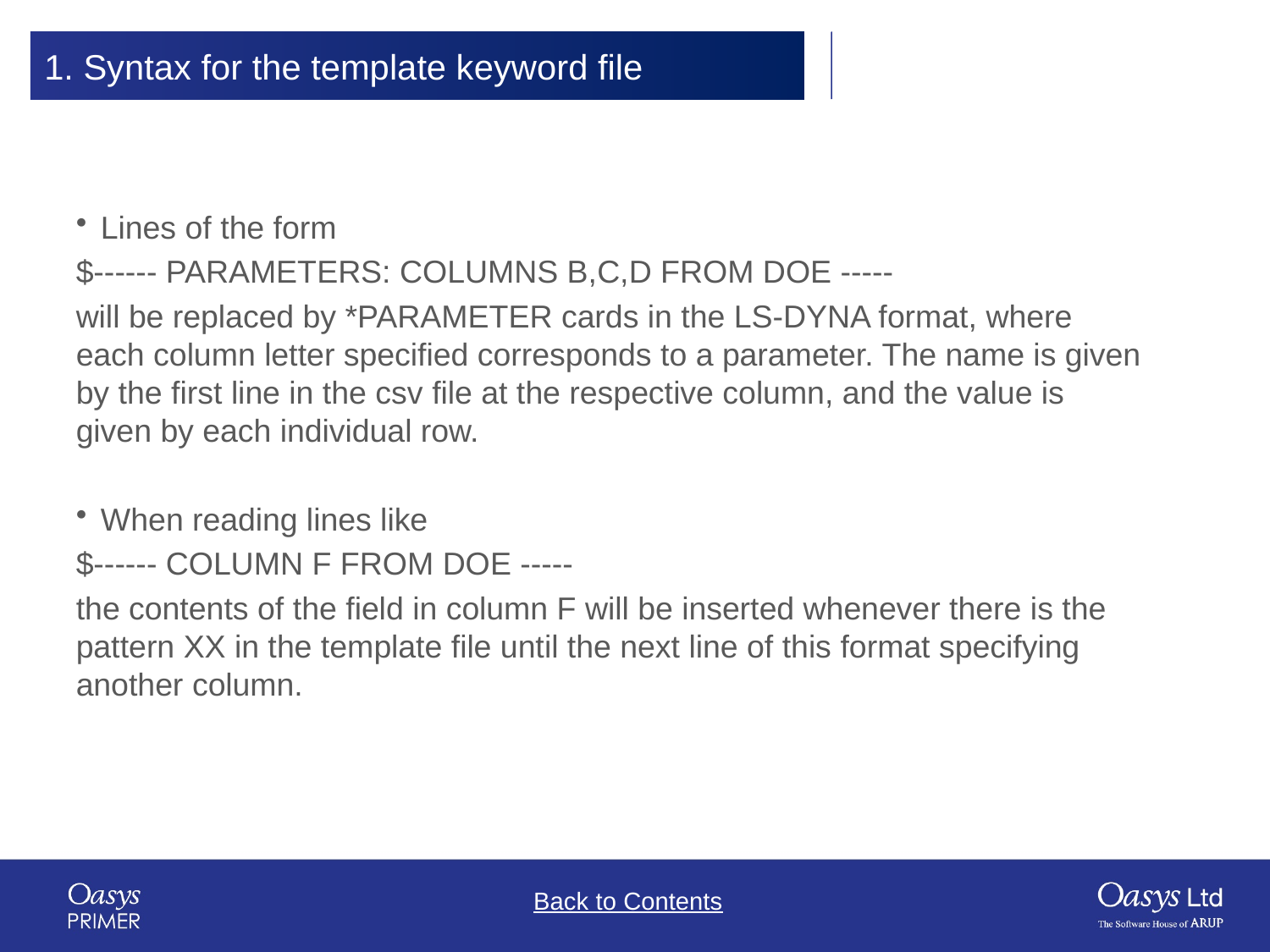

# 1. Syntax for the template keyword file
Lines of the form
$------ PARAMETERS: COLUMNS B,C,D FROM DOE -----
will be replaced by *PARAMETER cards in the LS-DYNA format, where each column letter specified corresponds to a parameter. The name is given by the first line in the csv file at the respective column, and the value is given by each individual row.

When reading lines like
$------ COLUMN F FROM DOE -----
the contents of the field in column F will be inserted whenever there is the pattern XX in the template file until the next line of this format specifying another column.